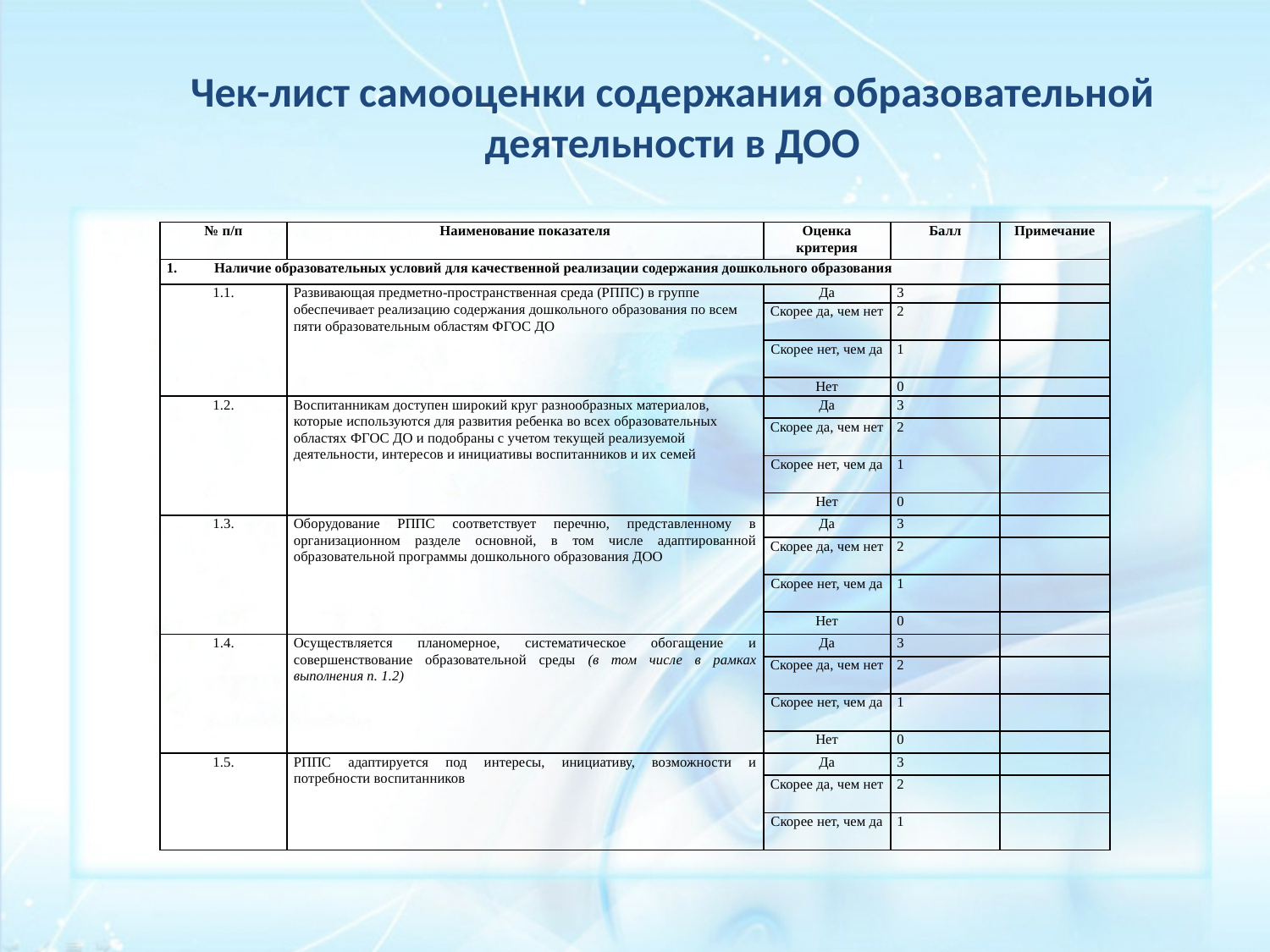

Чек-лист самооценки содержания образовательной деятельности в ДОО
| № п/п | Наименование показателя | Оценка критерия | Балл | Примечание |
| --- | --- | --- | --- | --- |
| Наличие образовательных условий для качественной реализации содержания дошкольного образования |  |  |  |  |
| 1.1. | Развивающая предметно-пространственная среда (РППС) в группе обеспечивает реализацию содержания дошкольного образования по всем пяти образовательным областям ФГОС ДО | Да | 3 |  |
|  |  | Скорее да, чем нет | 2 |  |
|  |  | Скорее нет, чем да | 1 |  |
|  |  | Нет | 0 |  |
| 1.2. | Воспитанникам доступен широкий круг разнообразных материалов, которые используются для развития ребенка во всех образовательных областях ФГОС ДО и подобраны с учетом текущей реализуемой деятельности, интересов и инициативы воспитанников и их семей | Да | 3 |  |
|  |  | Скорее да, чем нет | 2 |  |
|  |  | Скорее нет, чем да | 1 |  |
|  |  | Нет | 0 |  |
| 1.3. | Оборудование РППС соответствует перечню, представленному в организационном разделе основной, в том числе адаптированной образовательной программы дошкольного образования ДОО | Да | 3 |  |
|  |  | Скорее да, чем нет | 2 |  |
|  |  | Скорее нет, чем да | 1 |  |
|  |  | Нет | 0 |  |
| 1.4. | Осуществляется планомерное, систематическое обогащение и совершенствование образовательной среды (в том числе в рамках выполнения п. 1.2) | Да | 3 |  |
|  |  | Скорее да, чем нет | 2 |  |
|  |  | Скорее нет, чем да | 1 |  |
|  |  | Нет | 0 |  |
| 1.5. | РППС адаптируется под интересы, инициативу, возможности и потребности воспитанников | Да | 3 |  |
|  |  | Скорее да, чем нет | 2 |  |
|  |  | Скорее нет, чем да | 1 |  |